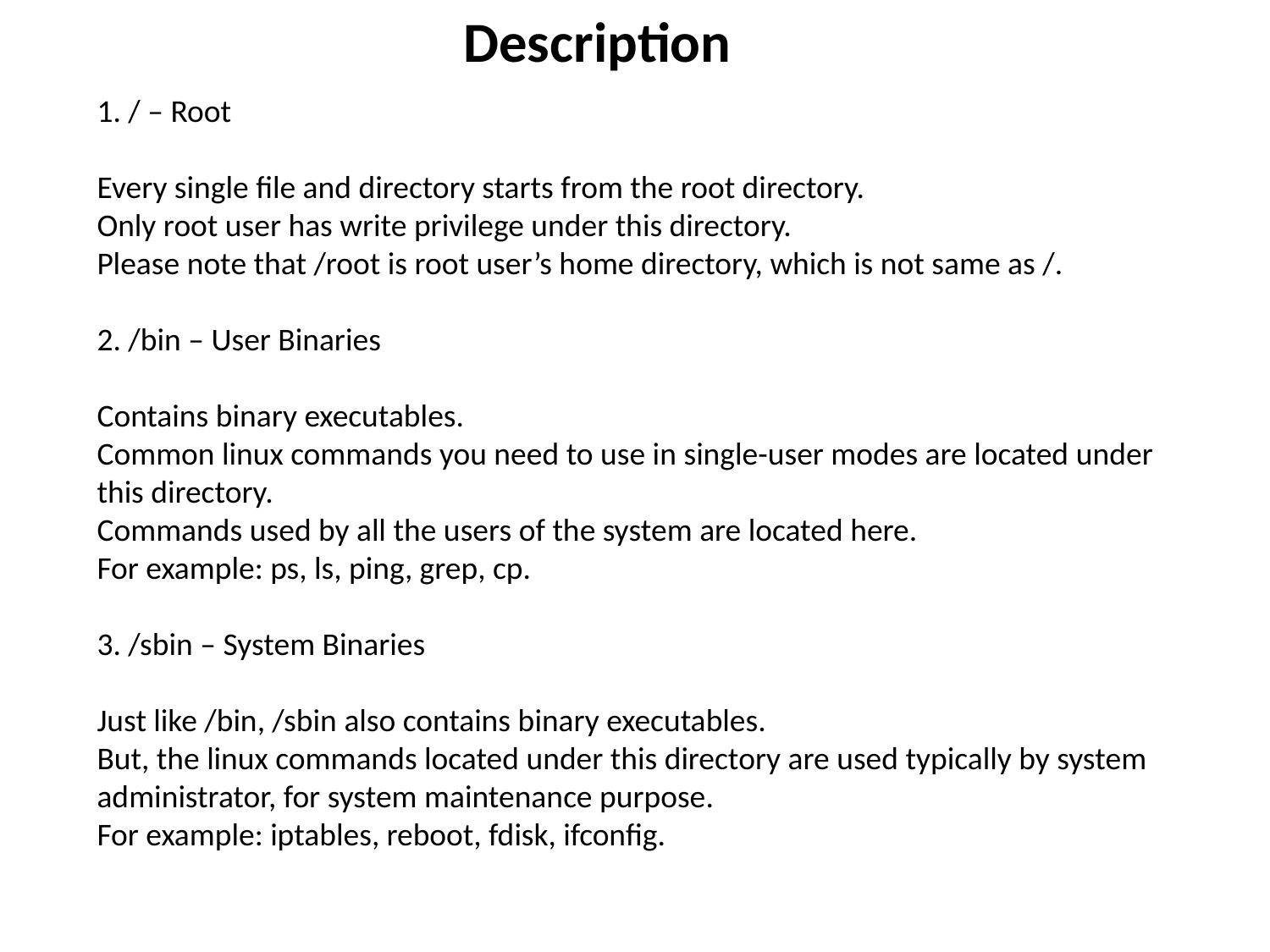

Description
1. / – Root

Every single file and directory starts from the root directory.
Only root user has write privilege under this directory.
Please note that /root is root user’s home directory, which is not same as /.

2. /bin – User Binaries

Contains binary executables.
Common linux commands you need to use in single-user modes are located under this directory.
Commands used by all the users of the system are located here.
For example: ps, ls, ping, grep, cp.

3. /sbin – System Binaries

Just like /bin, /sbin also contains binary executables.
But, the linux commands located under this directory are used typically by system administrator, for system maintenance purpose.
For example: iptables, reboot, fdisk, ifconfig.